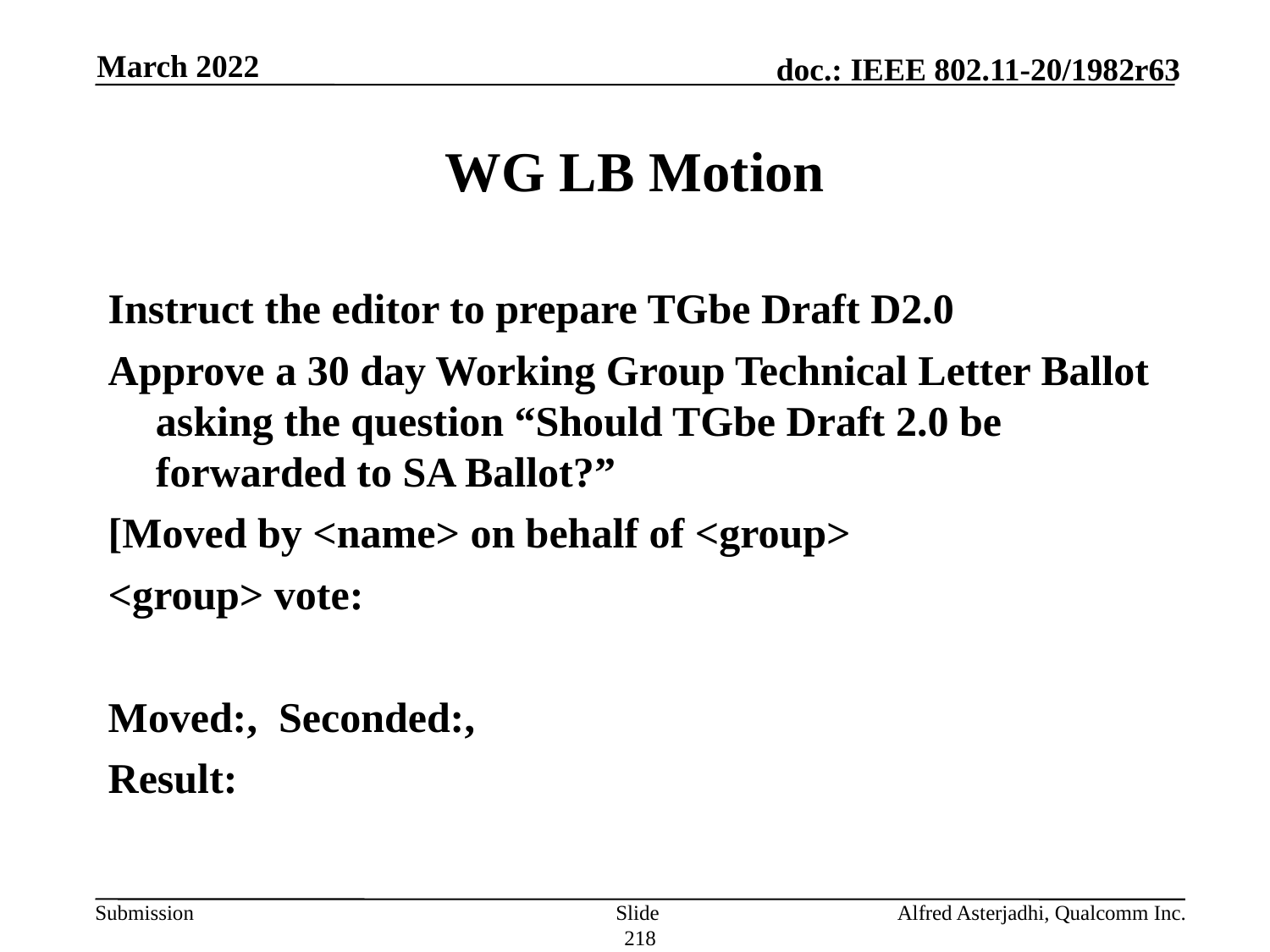

March 2022
# WG LB Motion
Instruct the editor to prepare TGbe Draft D2.0
Approve a 30 day Working Group Technical Letter Ballot asking the question “Should TGbe Draft 2.0 be forwarded to SA Ballot?”
[Moved by <name> on behalf of <group>
<group> vote:

Moved:,  Seconded:,
Result:
Slide 218
Alfred Asterjadhi, Qualcomm Inc.